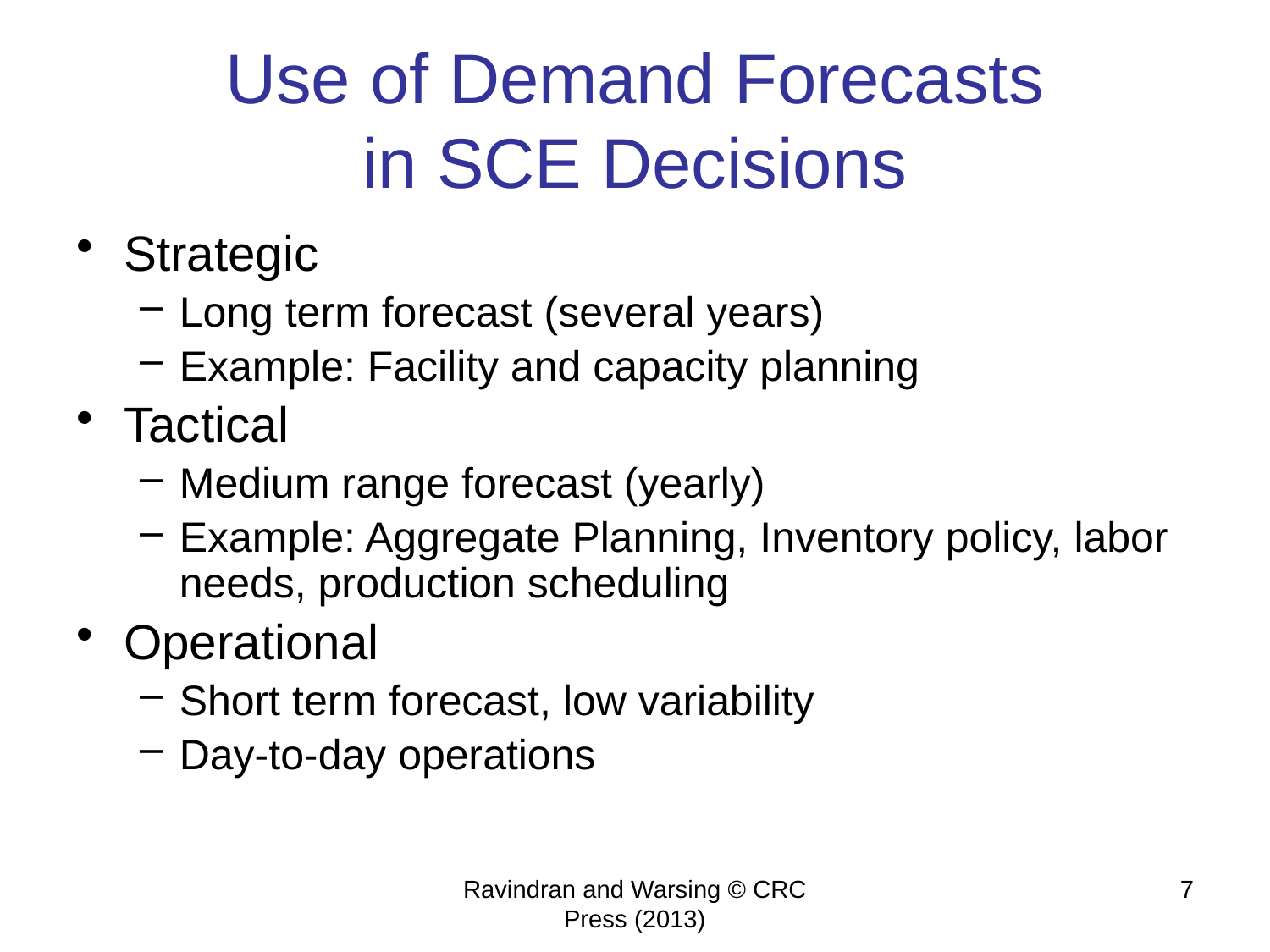

# Use of Demand Forecasts in SCE Decisions
Strategic
Long term forecast (several years)
Example: Facility and capacity planning
Tactical
Medium range forecast (yearly)
Example: Aggregate Planning, Inventory policy, labor needs, production scheduling
Operational
Short term forecast, low variability
Day-to-day operations

Ravindran and Warsing © CRC Press (2013)
7